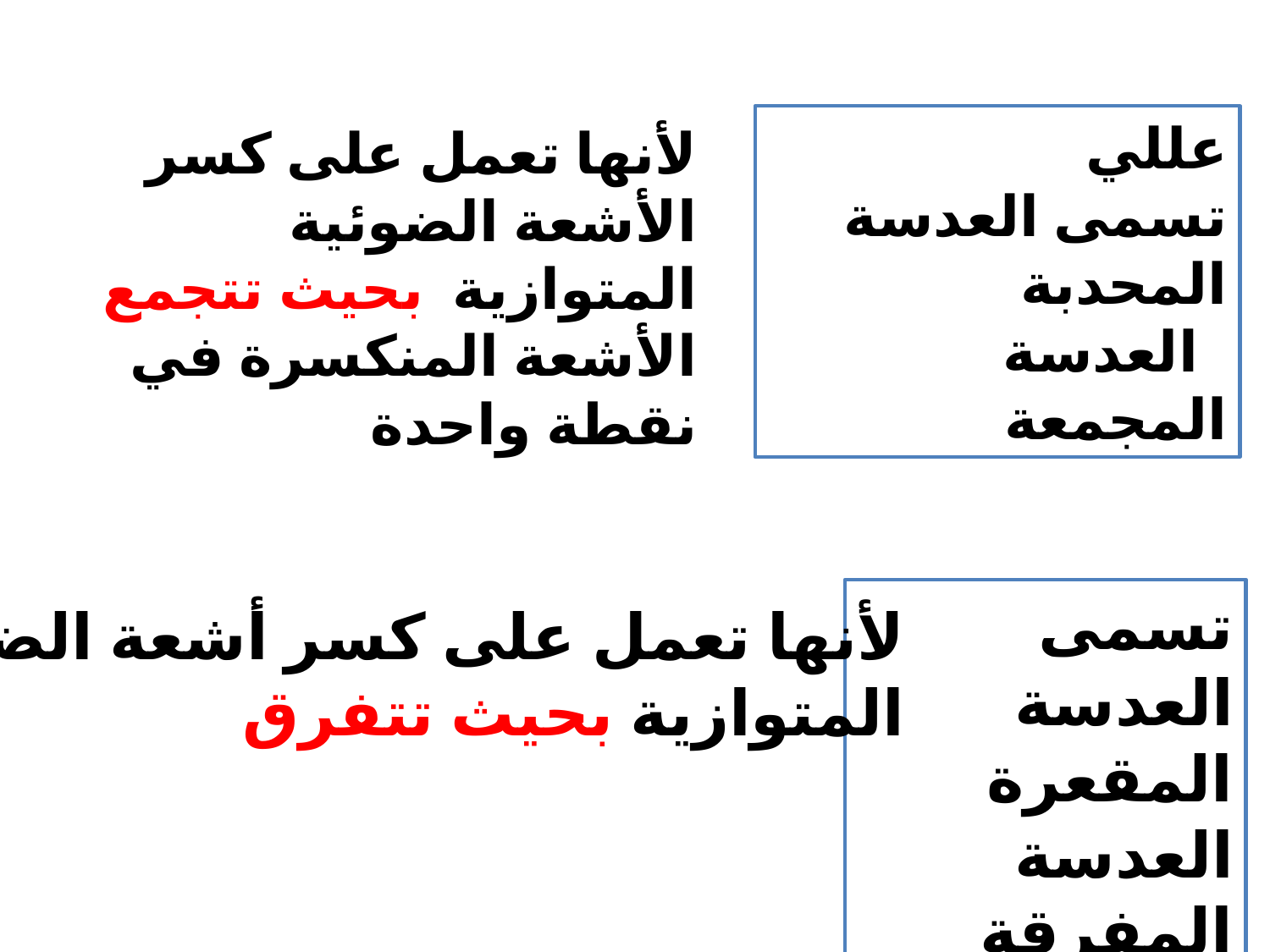

عللي
تسمى العدسة المحدبة
  العدسة المجمعة
لأنها تعمل على كسر الأشعة الضوئية المتوازية  بحيث تتجمع الأشعة المنكسرة في نقطة واحدة
تسمى العدسة المقعرة
العدسة المفرقة
لأنها تعمل على كسر أشعة الضوء
المتوازية بحيث تتفرق